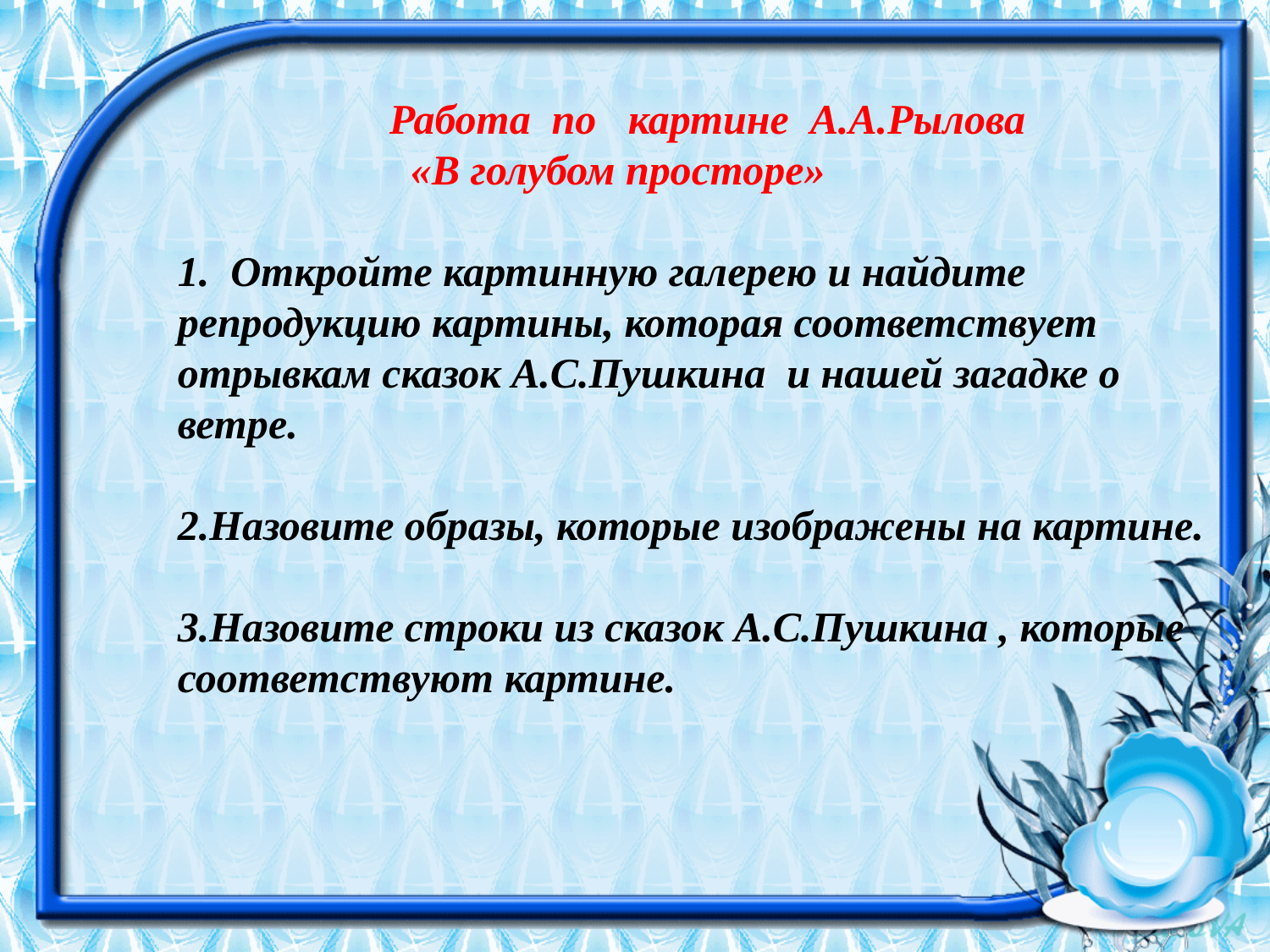

Работа  по   картине  А.А.Рылова
                      «В голубом просторе»
1.  Откройте картинную галерею и найдите репродукцию картины, которая соответствует отрывкам сказок А.С.Пушкина  и нашей загадке о ветре.
2.Назовите образы, которые изображены на картине.
3.Назовите строки из сказок А.С.Пушкина , которые соответствуют картине.